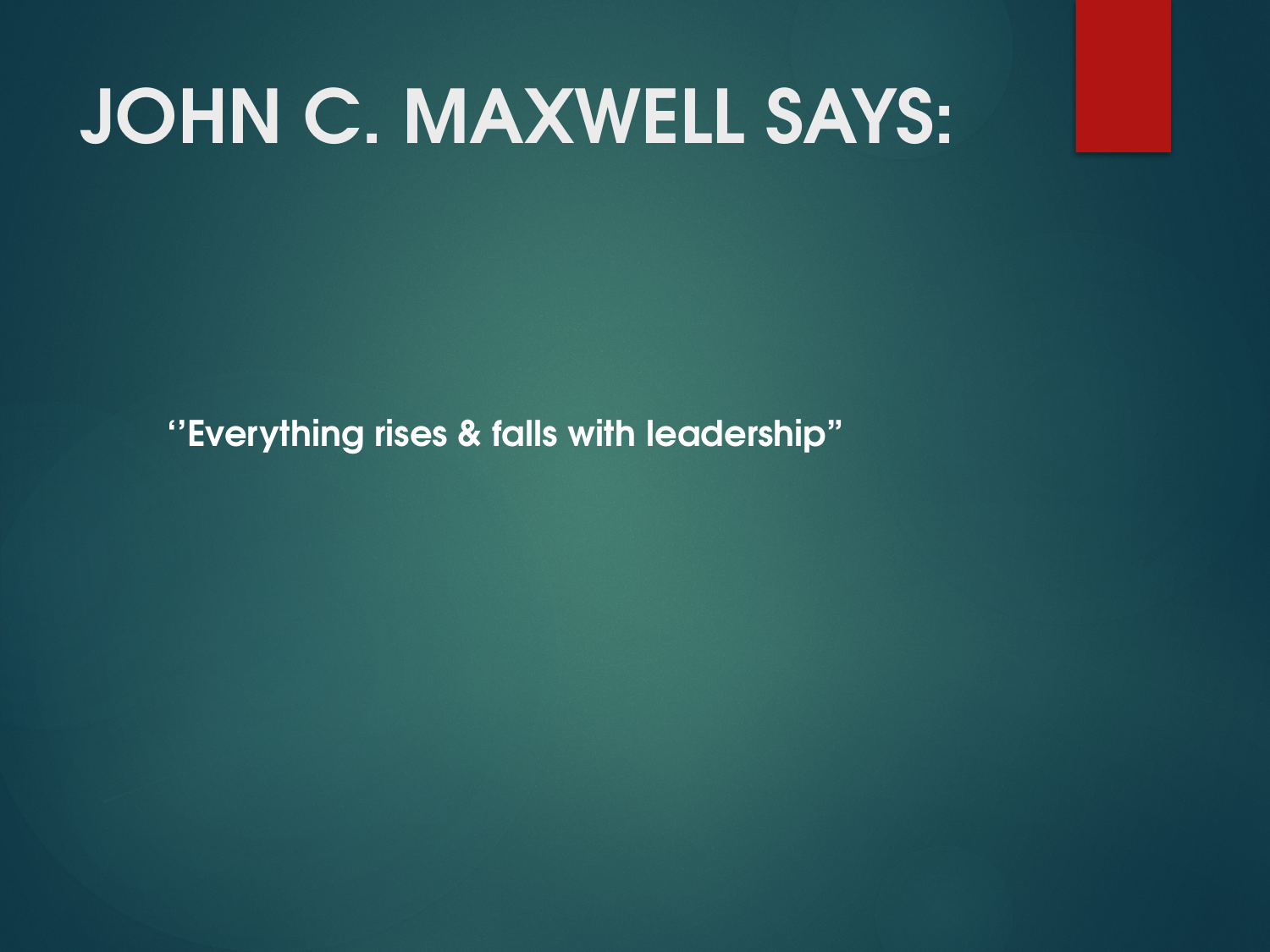

# JOHN C. MAXWELL SAYS:

    ‘’Everything rises & falls with leadership”